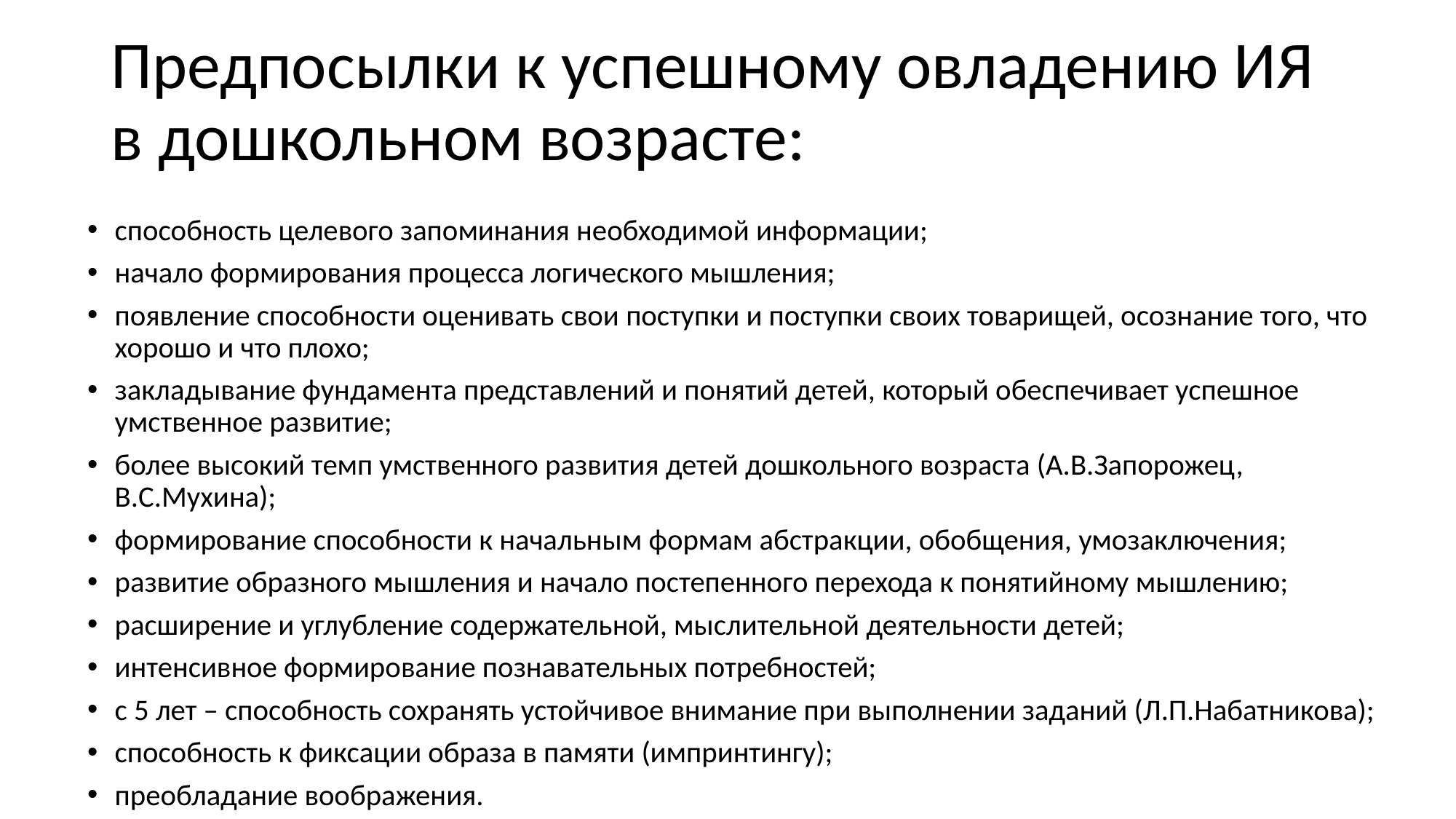

# Предпосылки к успешному овладению ИЯ в дошкольном возрасте:
способность целевого запоминания необходимой информации;
начало формирования процесса логического мышления;
появление способности оценивать свои поступки и поступки своих товарищей, осознание того, что хорошо и что плохо;
закладывание фундамента представлений и понятий детей, который обеспечивает успешное умственное развитие;
более высокий темп умственного развития детей дошкольного возраста (А.В.Запорожец, В.С.Мухина);
формирование способности к начальным формам абстракции, обобщения, умозаключения;
развитие образного мышления и начало постепенного перехода к понятийному мышлению;
расширение и углубление содержательной, мыслительной деятельности детей;
интенсивное формирование познавательных потребностей;
с 5 лет – способность сохранять устойчивое внимание при выполнении заданий (Л.П.Набатникова);
способность к фиксации образа в памяти (импринтингу);
преобладание воображения.